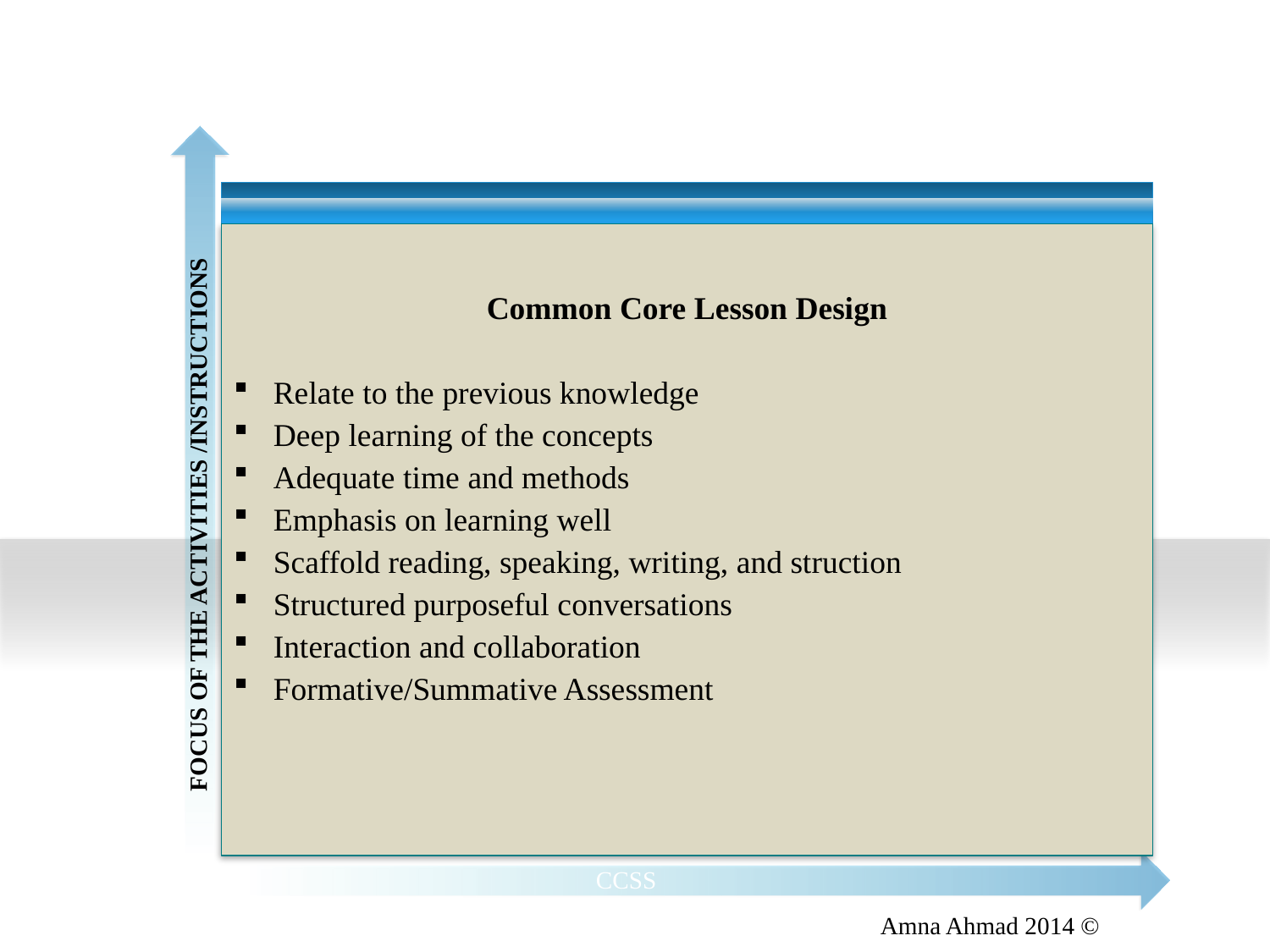

Common Core Lesson Design

Relate to the previous knowledge
Deep learning of the concepts
Adequate time and methods
Emphasis on learning well
Scaffold reading, speaking, writing, and struction
Structured purposeful conversations
Interaction and collaboration
Formative/Summative Assessment

FOCUS OF THE ACTIVITIES /INSTRUCTIONS

CCSS
Amna Ahmad 2014 ©